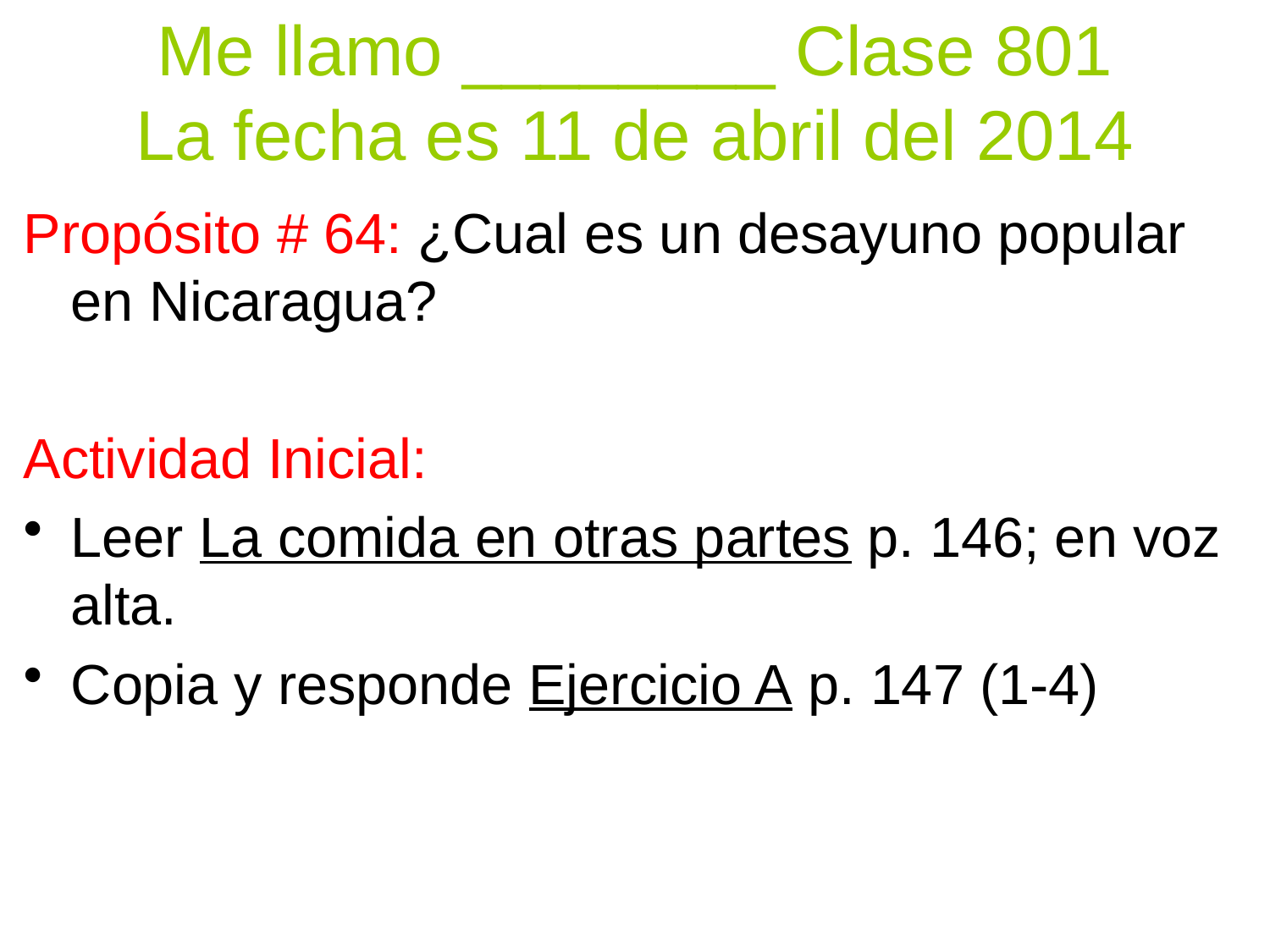

# Me llamo ________ Clase 801 La fecha es 11 de abril del 2014
Propósito # 64: ¿Cual es un desayuno popular en Nicaragua?

Actividad Inicial:
Leer La comida en otras partes p. 146; en voz alta.
Copia y responde Ejercicio A p. 147 (1-4)